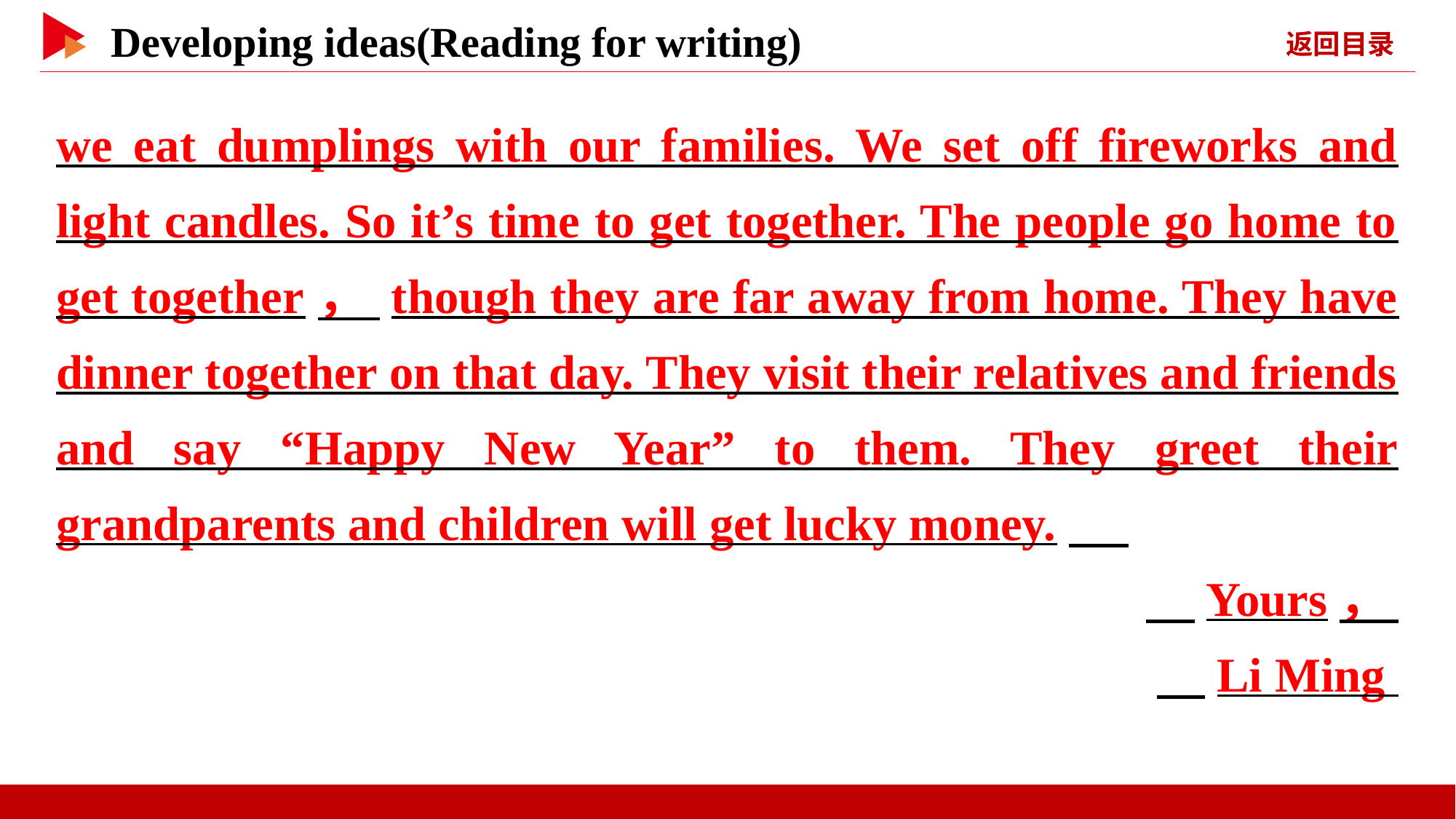

we eat dumplings with our families. We set off fireworks and light candles. So it’s time to get together. The people go home to get together， though they are far away from home. They have dinner together on that day. They visit their relatives and friends and say “Happy New Year” to them. They greet their grandparents and children will get lucky money.
　Yours，
　Li Ming